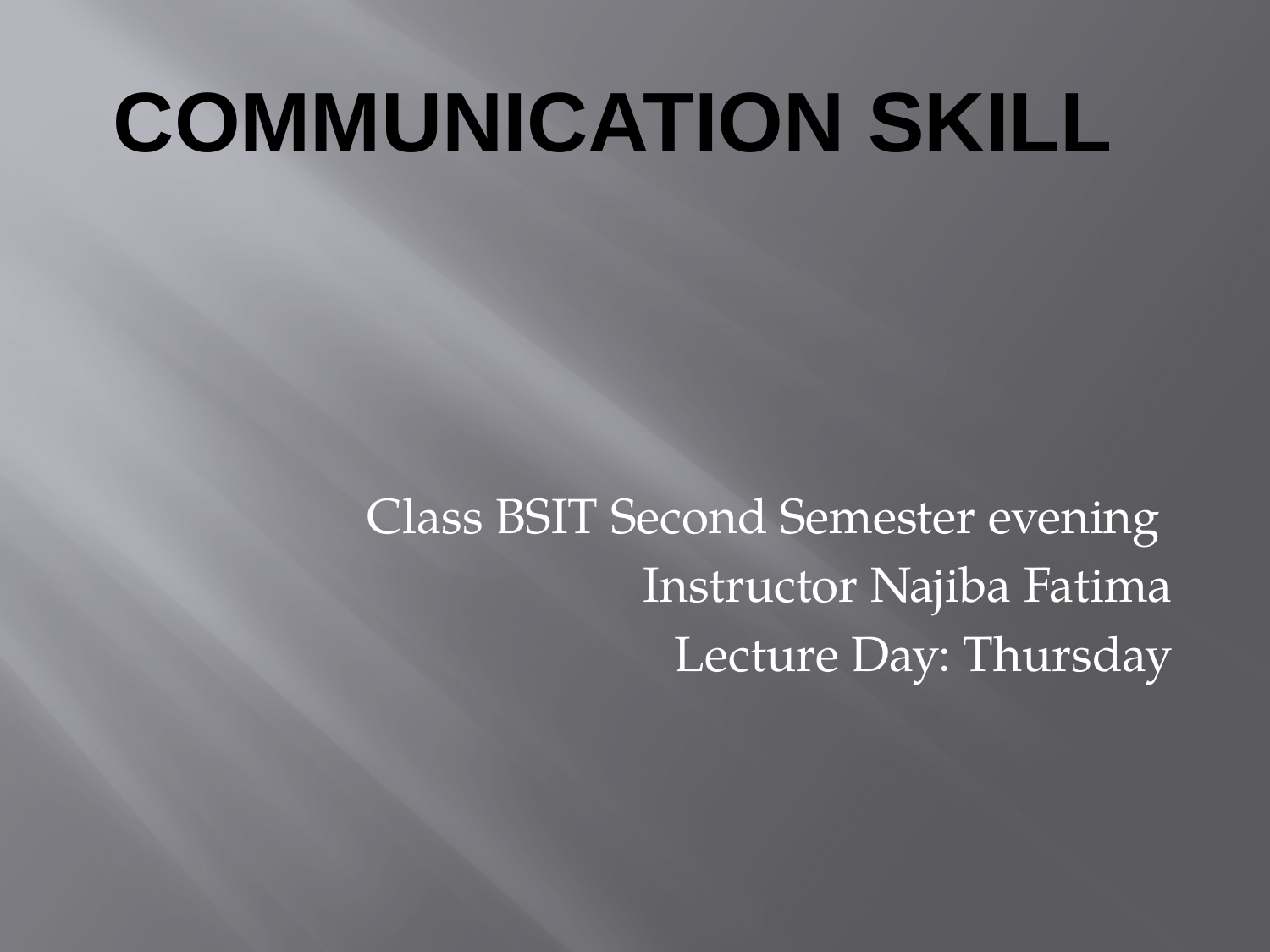

# Communication Skill

Class BSIT Second Semester evening
Instructor Najiba Fatima
Lecture Day: Thursday